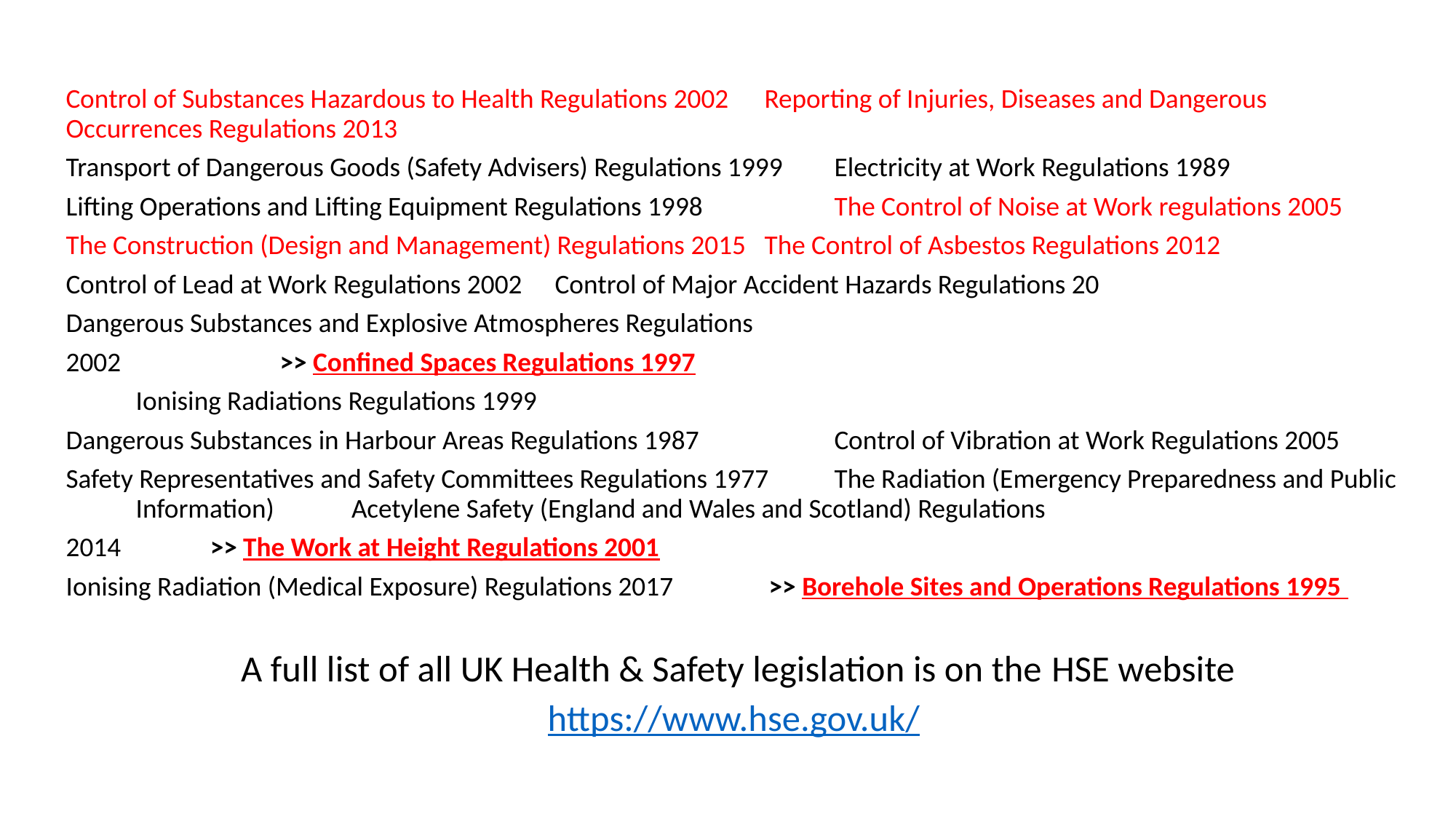

#
Control of Substances Hazardous to Health Regulations 2002	Reporting of Injuries, Diseases and Dangerous 								Occurrences Regulations 2013
Transport of Dangerous Goods (Safety Advisers) Regulations 1999	Electricity at Work Regulations 1989
Lifting Operations and Lifting Equipment Regulations 1998		The Control of Noise at Work regulations 2005
The Construction (Design and Management) Regulations 2015	The Control of Asbestos Regulations 2012
Control of Lead at Work Regulations 2002 			Control of Major Accident Hazards Regulations 20
Dangerous Substances and Explosive Atmospheres Regulations
2002	 					            >> Confined Spaces Regulations 1997
							Ionising Radiations Regulations 1999
Dangerous Substances in Harbour Areas Regulations 1987		Control of Vibration at Work Regulations 2005
Safety Representatives and Safety Committees Regulations 1977	The Radiation (Emergency Preparedness and Public 							Information)  				 Acetylene Safety (England and Wales and Scotland) Regulations
2014 						            >> The Work at Height Regulations 2001
Ionising Radiation (Medical Exposure) Regulations 2017	            >> Borehole Sites and Operations Regulations 1995

A full list of all UK Health & Safety legislation is on the HSE website
 https://www.hse.gov.uk/